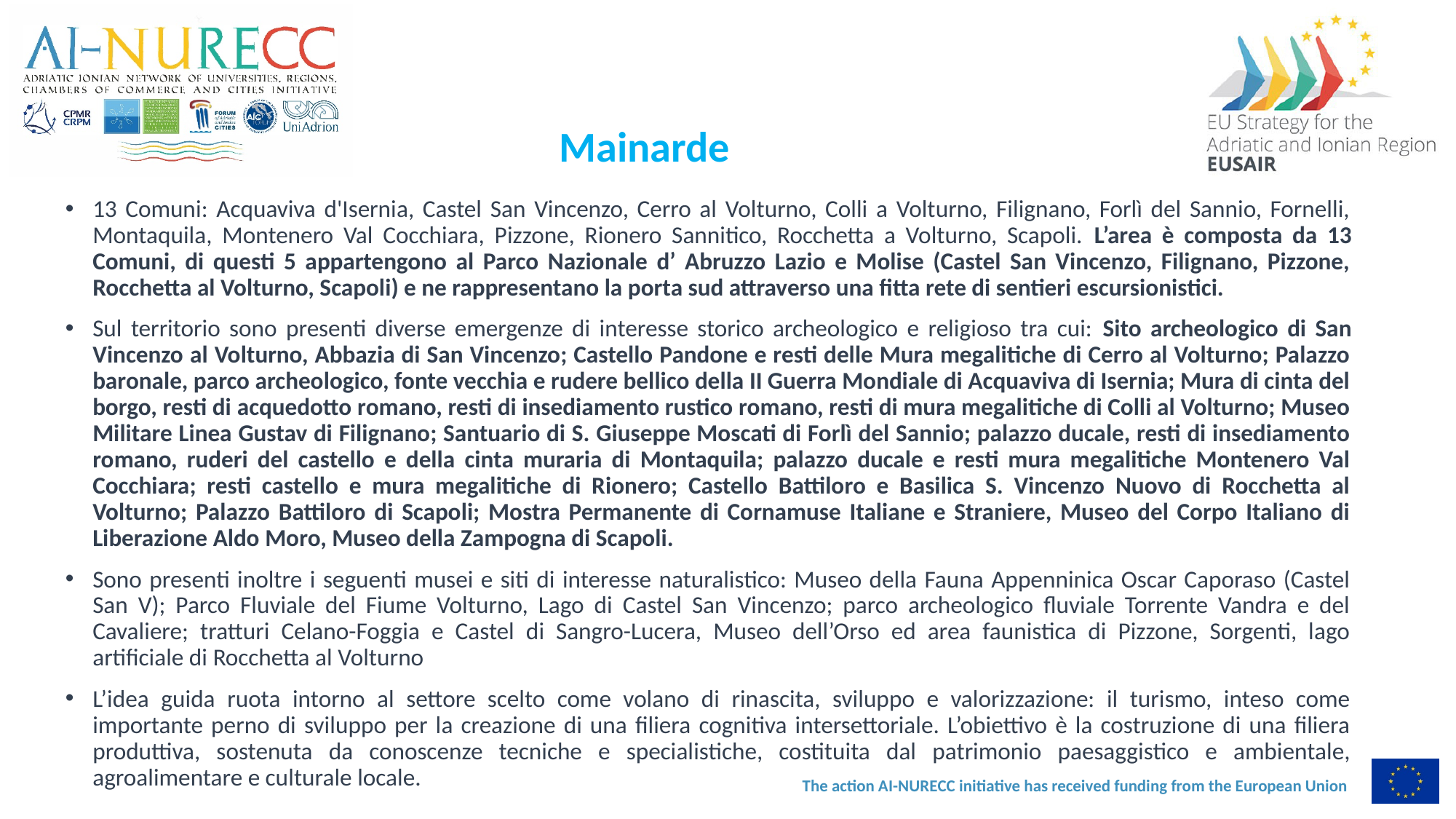

Mainarde
13 Comuni: Acquaviva d'Isernia, Castel San Vincenzo, Cerro al Volturno, Colli a Volturno, Filignano, Forlì del Sannio, Fornelli, Montaquila, Montenero Val Cocchiara, Pizzone, Rionero Sannitico, Rocchetta a Volturno, Scapoli. L’area è composta da 13 Comuni, di questi 5 appartengono al Parco Nazionale d’ Abruzzo Lazio e Molise (Castel San Vincenzo, Filignano, Pizzone, Rocchetta al Volturno, Scapoli) e ne rappresentano la porta sud attraverso una fitta rete di sentieri escursionistici.
Sul territorio sono presenti diverse emergenze di interesse storico archeologico e religioso tra cui: Sito archeologico di San Vincenzo al Volturno, Abbazia di San Vincenzo; Castello Pandone e resti delle Mura megalitiche di Cerro al Volturno; Palazzo baronale, parco archeologico, fonte vecchia e rudere bellico della II Guerra Mondiale di Acquaviva di Isernia; Mura di cinta del borgo, resti di acquedotto romano, resti di insediamento rustico romano, resti di mura megalitiche di Colli al Volturno; Museo Militare Linea Gustav di Filignano; Santuario di S. Giuseppe Moscati di Forlì del Sannio; palazzo ducale, resti di insediamento romano, ruderi del castello e della cinta muraria di Montaquila; palazzo ducale e resti mura megalitiche Montenero Val Cocchiara; resti castello e mura megalitiche di Rionero; Castello Battiloro e Basilica S. Vincenzo Nuovo di Rocchetta al Volturno; Palazzo Battiloro di Scapoli; Mostra Permanente di Cornamuse Italiane e Straniere, Museo del Corpo Italiano di Liberazione Aldo Moro, Museo della Zampogna di Scapoli.
Sono presenti inoltre i seguenti musei e siti di interesse naturalistico: Museo della Fauna Appenninica Oscar Caporaso (Castel San V); Parco Fluviale del Fiume Volturno, Lago di Castel San Vincenzo; parco archeologico fluviale Torrente Vandra e del Cavaliere; tratturi Celano-Foggia e Castel di Sangro-Lucera, Museo dell’Orso ed area faunistica di Pizzone, Sorgenti, lago artificiale di Rocchetta al Volturno
L’idea guida ruota intorno al settore scelto come volano di rinascita, sviluppo e valorizzazione: il turismo, inteso come importante perno di sviluppo per la creazione di una filiera cognitiva intersettoriale. L’obiettivo è la costruzione di una filiera produttiva, sostenuta da conoscenze tecniche e specialistiche, costituita dal patrimonio paesaggistico e ambientale, agroalimentare e culturale locale.